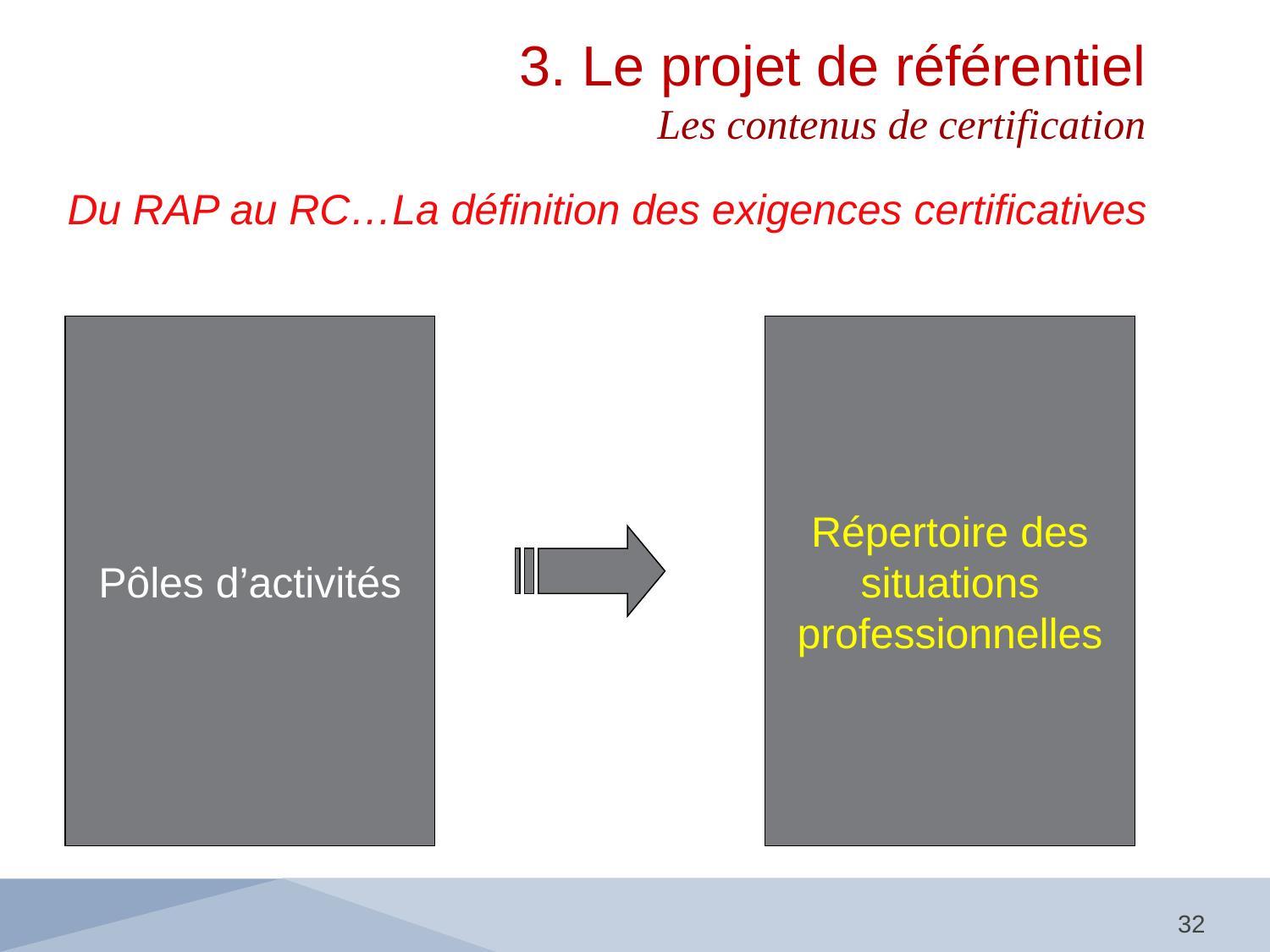

3. Le projet de référentiel
 Les contenus de certification
Du RAP au RC…La définition des exigences certificatives
Pôles d’activités
Répertoire des
situations
professionnelles

32